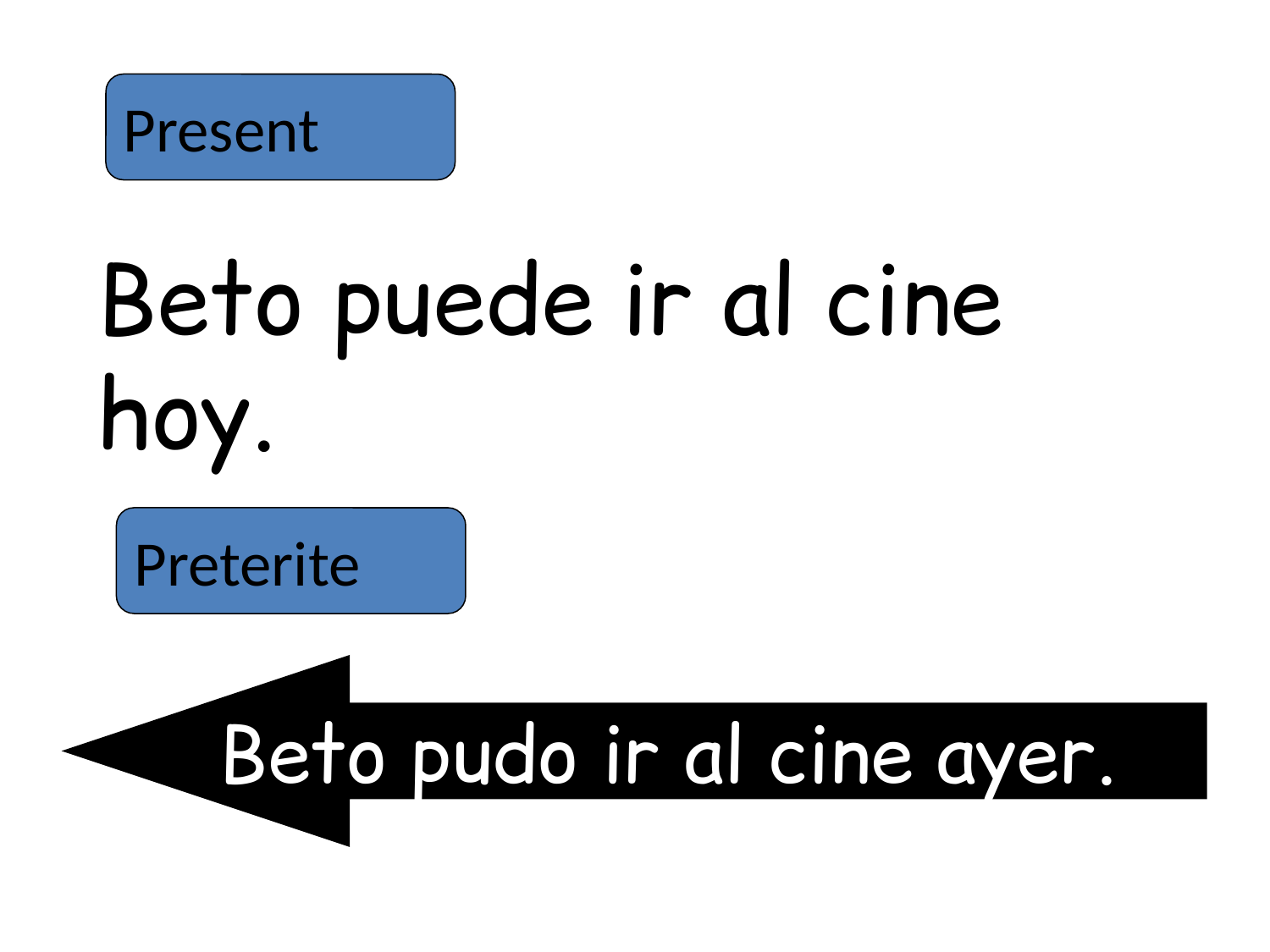

Present
Beto puede ir al cine hoy.
Preterite
Beto pudo ir al cine ayer.